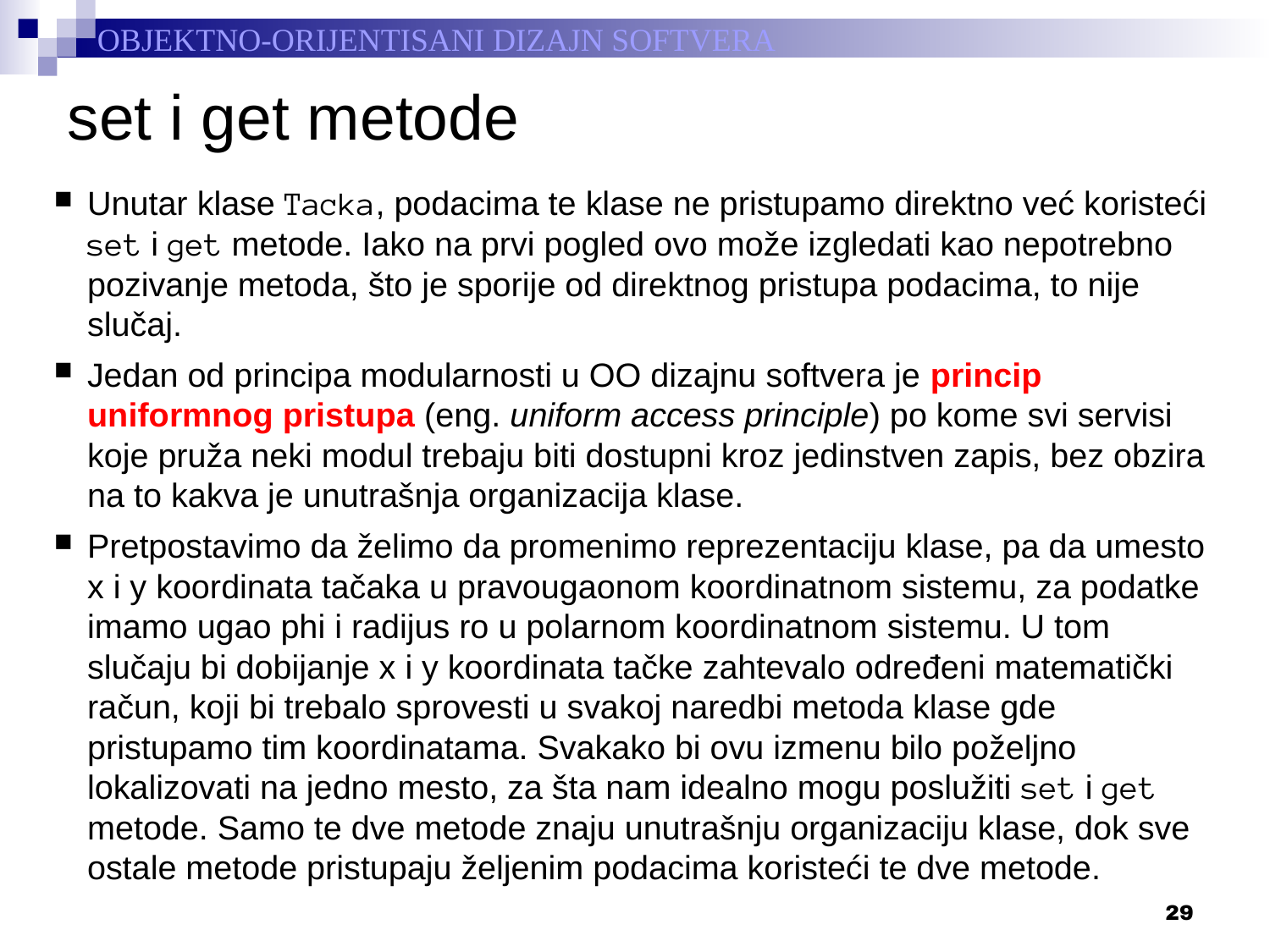

# set i get metode
Unutar klase Tacka, podacima te klase ne pristupamo direktno već koristeći set i get metode. Iako na prvi pogled ovo može izgledati kao nepotrebno pozivanje metoda, što je sporije od direktnog pristupa podacima, to nije slučaj.
Jedan od principa modularnosti u OO dizajnu softvera je princip uniformnog pristupa (eng. uniform access principle) po kome svi servisi koje pruža neki modul trebaju biti dostupni kroz jedinstven zapis, bez obzira na to kakva je unutrašnja organizacija klase.
Pretpostavimo da želimo da promenimo reprezentaciju klase, pa da umesto x i y koordinata tačaka u pravougaonom koordinatnom sistemu, za podatke imamo ugao phi i radijus ro u polarnom koordinatnom sistemu. U tom slučaju bi dobijanje x i y koordinata tačke zahtevalo određeni matematički račun, koji bi trebalo sprovesti u svakoj naredbi metoda klase gde pristupamo tim koordinatama. Svakako bi ovu izmenu bilo poželjno lokalizovati na jedno mesto, za šta nam idealno mogu poslužiti set i get metode. Samo te dve metode znaju unutrašnju organizaciju klase, dok sve ostale metode pristupaju željenim podacima koristeći te dve metode.
29